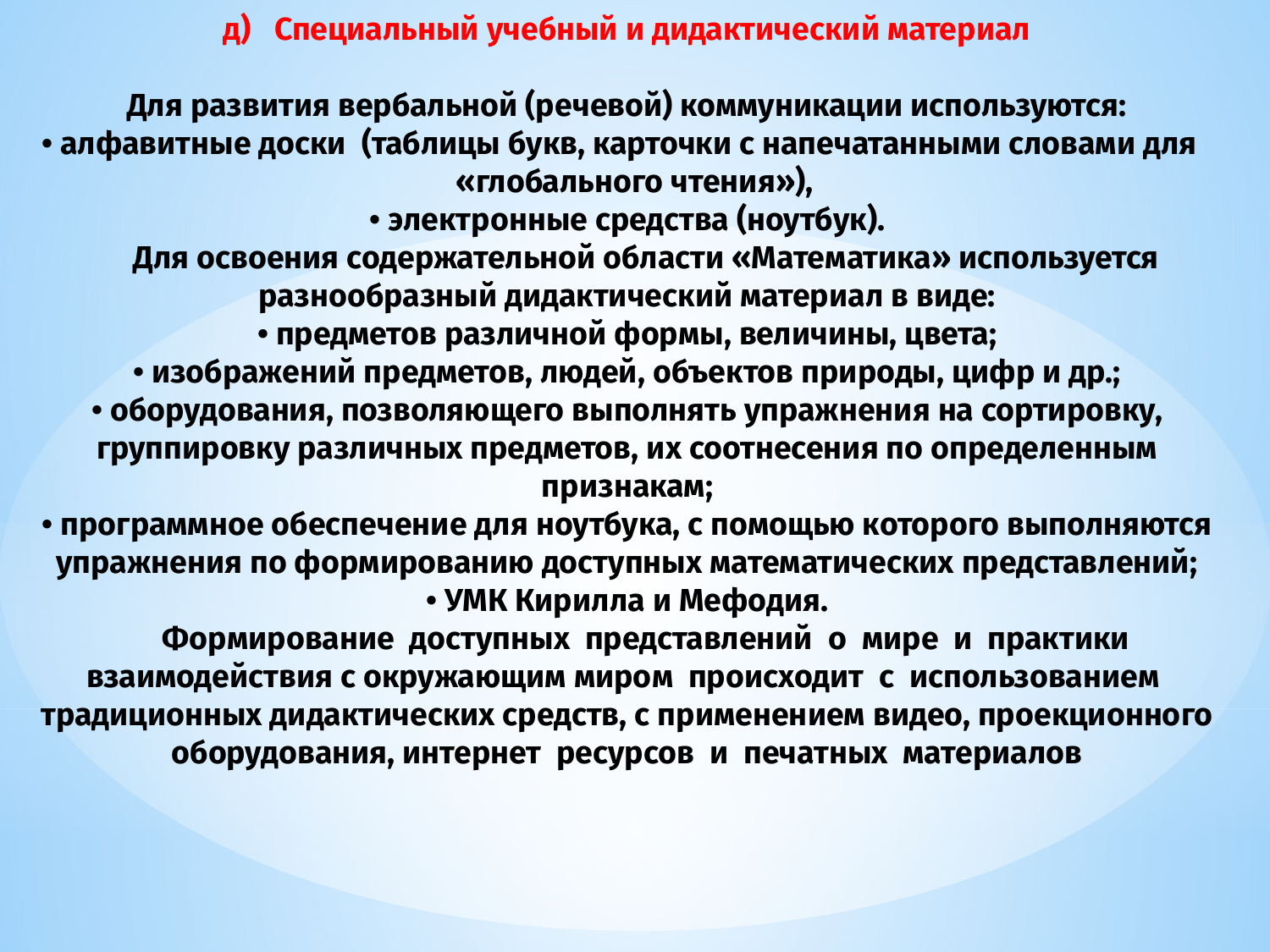

д)   Специальный учебный и дидактический материал

Для развития вербальной (речевой) коммуникации используются:
• алфавитные доски  (таблицы букв, карточки с напечатанными словами для
  «глобального чтения»),
• электронные средства (ноутбук).
     Для освоения содержательной области «Математика» используется разнообразный дидактический материал в виде:
• предметов различной формы, величины, цвета;
• изображений предметов, людей, объектов природы, цифр и др.;
• оборудования, позволяющего выполнять упражнения на сортировку, группировку различных предметов, их соотнесения по определенным признакам;
• программное обеспечение для ноутбука, с помощью которого выполняются упражнения по формированию доступных математических представлений;
• УМК Кирилла и Мефодия.
     Формирование  доступных  представлений  о  мире  и  практики взаимодействия с окружающим миром  происходит  с  использованием  традиционных дидактических средств, с применением видео, проекционного оборудования, интернет  ресурсов  и  печатных  материалов